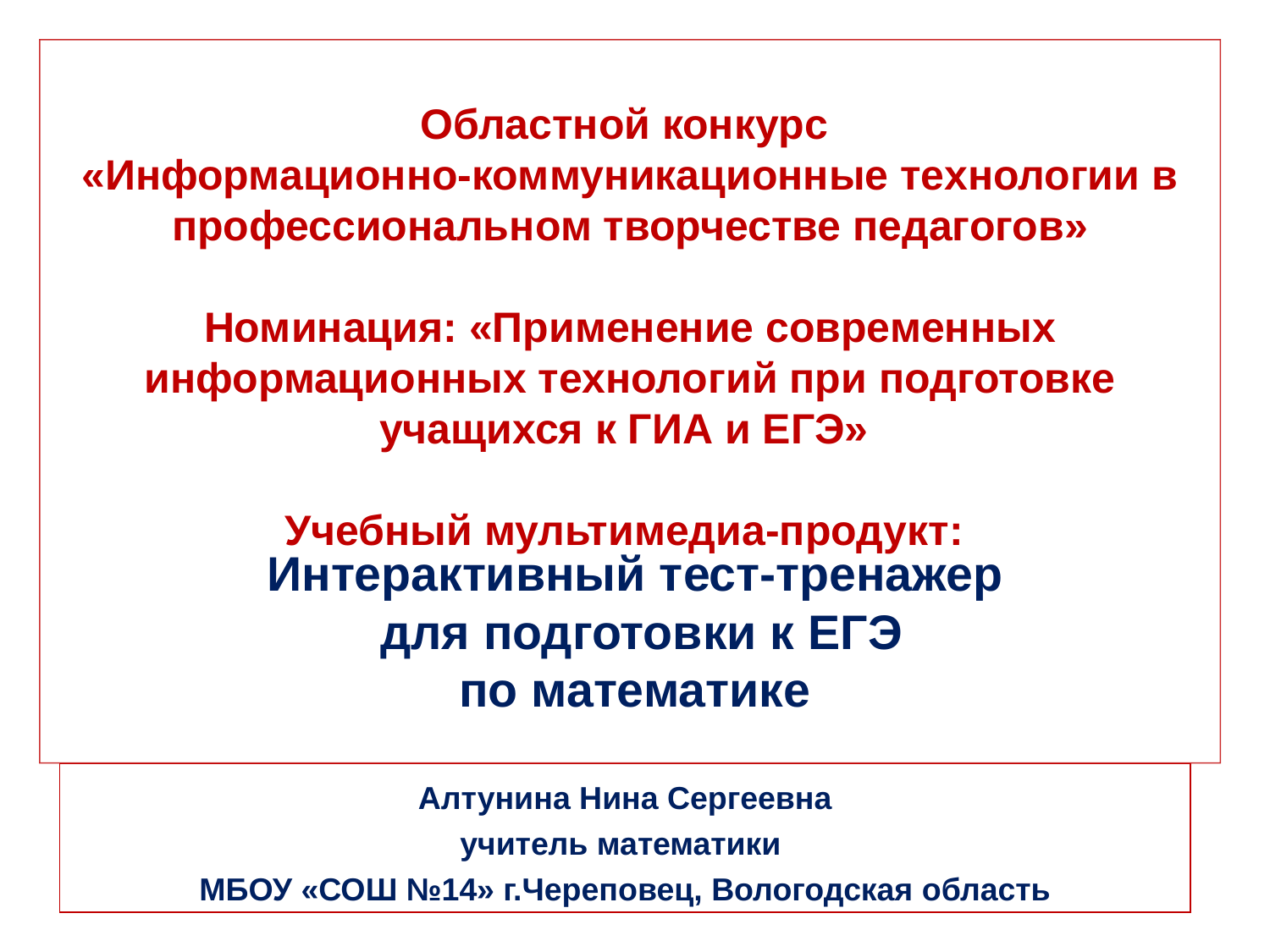

Областной конкурс
«Информационно-коммуникационные технологии в профессиональном творчестве педагогов»

Номинация: «Применение современных информационных технологий при подготовке учащихся к ГИА и ЕГЭ»

Учебный мультимедиа-продукт:

# Интерактивный тест-тренажер для подготовки к ЕГЭ по математике
Алтунина Нина Сергеевна
учитель математики
МБОУ «СОШ №14» г.Череповец, Вологодская область